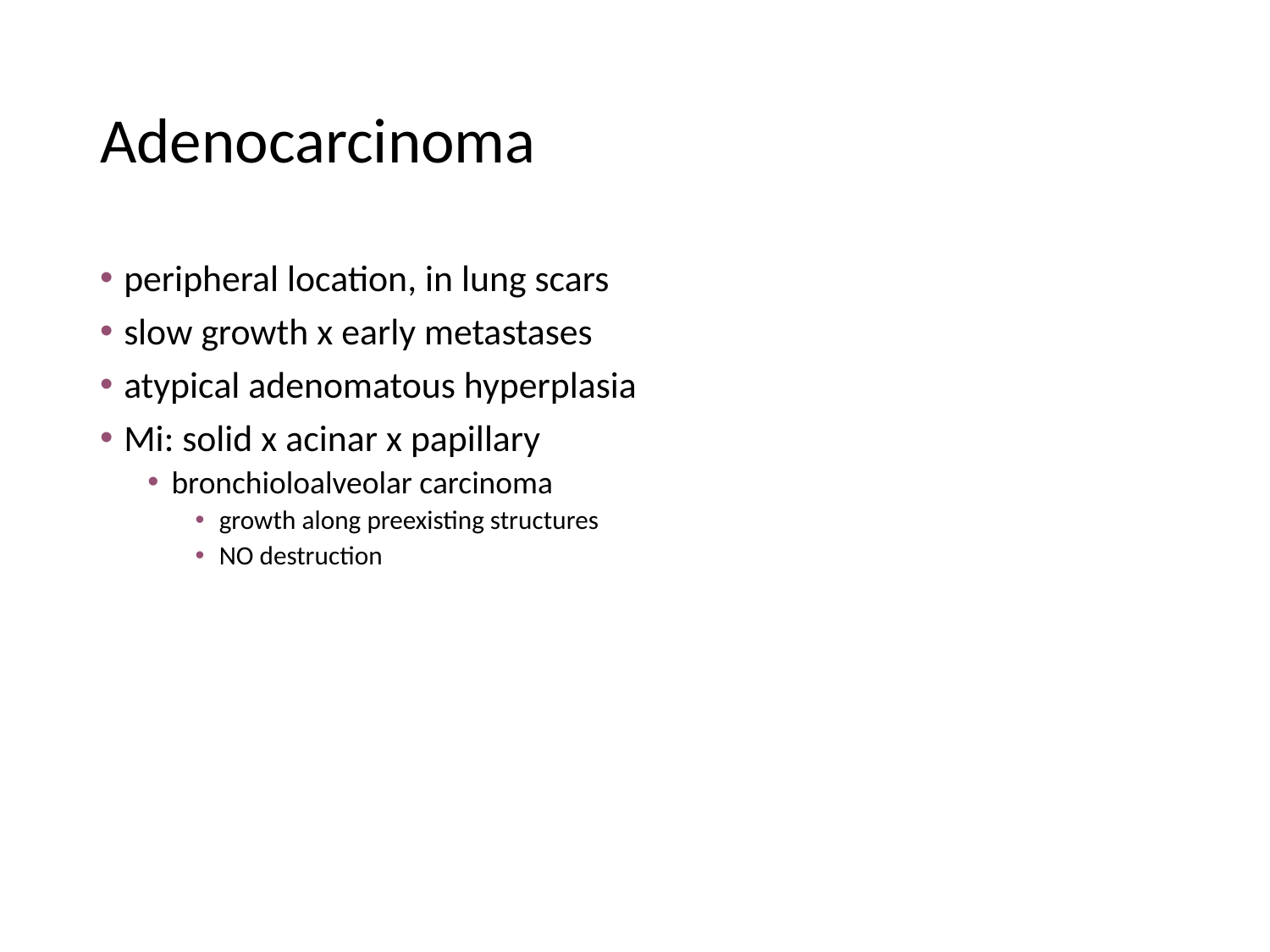

# Adenocarcinoma
peripheral location, in lung scars
slow growth x early metastases
atypical adenomatous hyperplasia
Mi: solid x acinar x papillary
bronchioloalveolar carcinoma
growth along preexisting structures
NO destruction